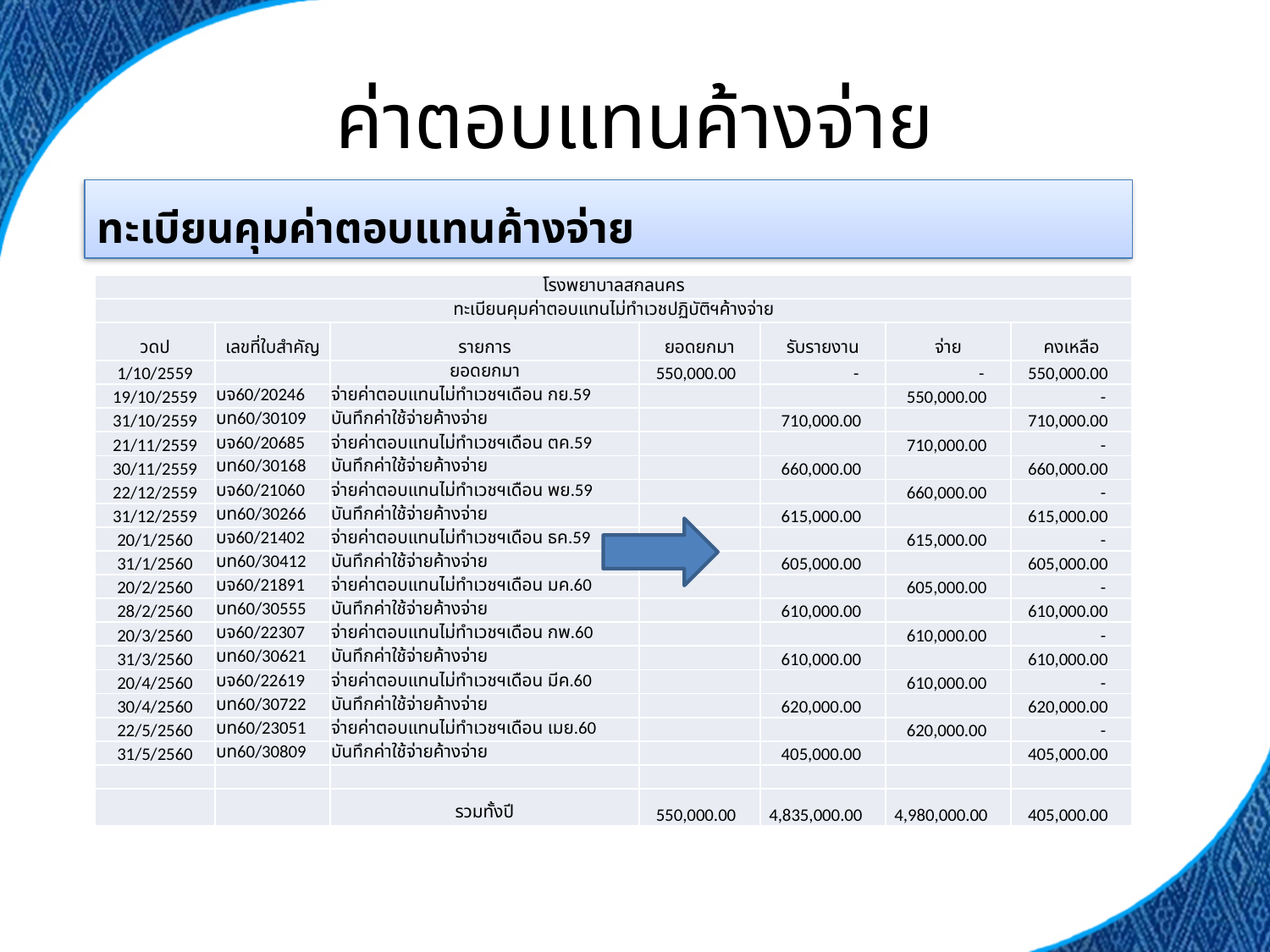

# ค่าตอบแทนค้างจ่าย
ทะเบียนคุมค่าตอบแทนค้างจ่าย
| โรงพยาบาลสกลนคร |  |  |  |  |  |  |
| --- | --- | --- | --- | --- | --- | --- |
| ทะเบียนคุมค่าตอบแทนไม่ทำเวชปฏิบัติฯค้างจ่าย |  |  |  |  |  |  |
| วดป | เลขที่ใบสำคัญ | รายการ | ยอดยกมา | รับรายงาน | จ่าย | คงเหลือ |
| 1/10/2559 |  | ยอดยกมา | 550,000.00 | - | - | 550,000.00 |
| 19/10/2559 | บจ60/20246 | จ่ายค่าตอบแทนไม่ทำเวชฯเดือน กย.59 |  |  | 550,000.00 | - |
| 31/10/2559 | บท60/30109 | บันทึกค่าใช้จ่ายค้างจ่าย |  | 710,000.00 |  | 710,000.00 |
| 21/11/2559 | บจ60/20685 | จ่ายค่าตอบแทนไม่ทำเวชฯเดือน ตค.59 |  |  | 710,000.00 | - |
| 30/11/2559 | บท60/30168 | บันทึกค่าใช้จ่ายค้างจ่าย |  | 660,000.00 |  | 660,000.00 |
| 22/12/2559 | บจ60/21060 | จ่ายค่าตอบแทนไม่ทำเวชฯเดือน พย.59 |  |  | 660,000.00 | - |
| 31/12/2559 | บท60/30266 | บันทึกค่าใช้จ่ายค้างจ่าย |  | 615,000.00 |  | 615,000.00 |
| 20/1/2560 | บจ60/21402 | จ่ายค่าตอบแทนไม่ทำเวชฯเดือน ธค.59 |  |  | 615,000.00 | - |
| 31/1/2560 | บท60/30412 | บันทึกค่าใช้จ่ายค้างจ่าย |  | 605,000.00 |  | 605,000.00 |
| 20/2/2560 | บจ60/21891 | จ่ายค่าตอบแทนไม่ทำเวชฯเดือน มค.60 |  |  | 605,000.00 | - |
| 28/2/2560 | บท60/30555 | บันทึกค่าใช้จ่ายค้างจ่าย |  | 610,000.00 |  | 610,000.00 |
| 20/3/2560 | บจ60/22307 | จ่ายค่าตอบแทนไม่ทำเวชฯเดือน กพ.60 |  |  | 610,000.00 | - |
| 31/3/2560 | บท60/30621 | บันทึกค่าใช้จ่ายค้างจ่าย |  | 610,000.00 |  | 610,000.00 |
| 20/4/2560 | บจ60/22619 | จ่ายค่าตอบแทนไม่ทำเวชฯเดือน มีค.60 |  |  | 610,000.00 | - |
| 30/4/2560 | บท60/30722 | บันทึกค่าใช้จ่ายค้างจ่าย |  | 620,000.00 |  | 620,000.00 |
| 22/5/2560 | บท60/23051 | จ่ายค่าตอบแทนไม่ทำเวชฯเดือน เมย.60 |  |  | 620,000.00 | - |
| 31/5/2560 | บท60/30809 | บันทึกค่าใช้จ่ายค้างจ่าย |  | 405,000.00 |  | 405,000.00 |
|  |  |  |  |  |  |  |
|  |  | รวมทั้งปี | 550,000.00 | 4,835,000.00 | 4,980,000.00 | 405,000.00 |